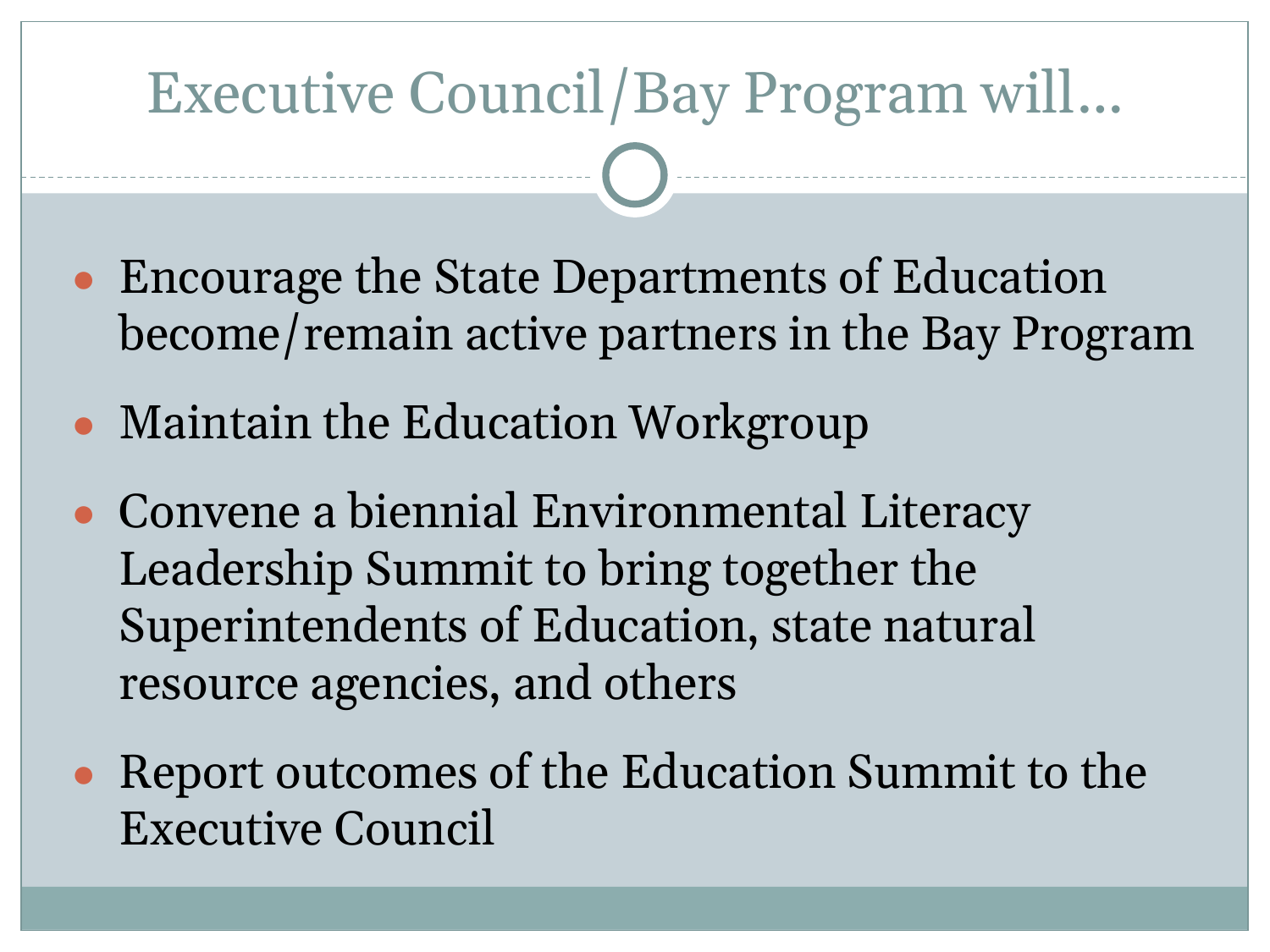

# Executive Council/Bay Program will…
Encourage the State Departments of Education become/remain active partners in the Bay Program
Maintain the Education Workgroup
Convene a biennial Environmental Literacy Leadership Summit to bring together the Superintendents of Education, state natural resource agencies, and others
Report outcomes of the Education Summit to the Executive Council